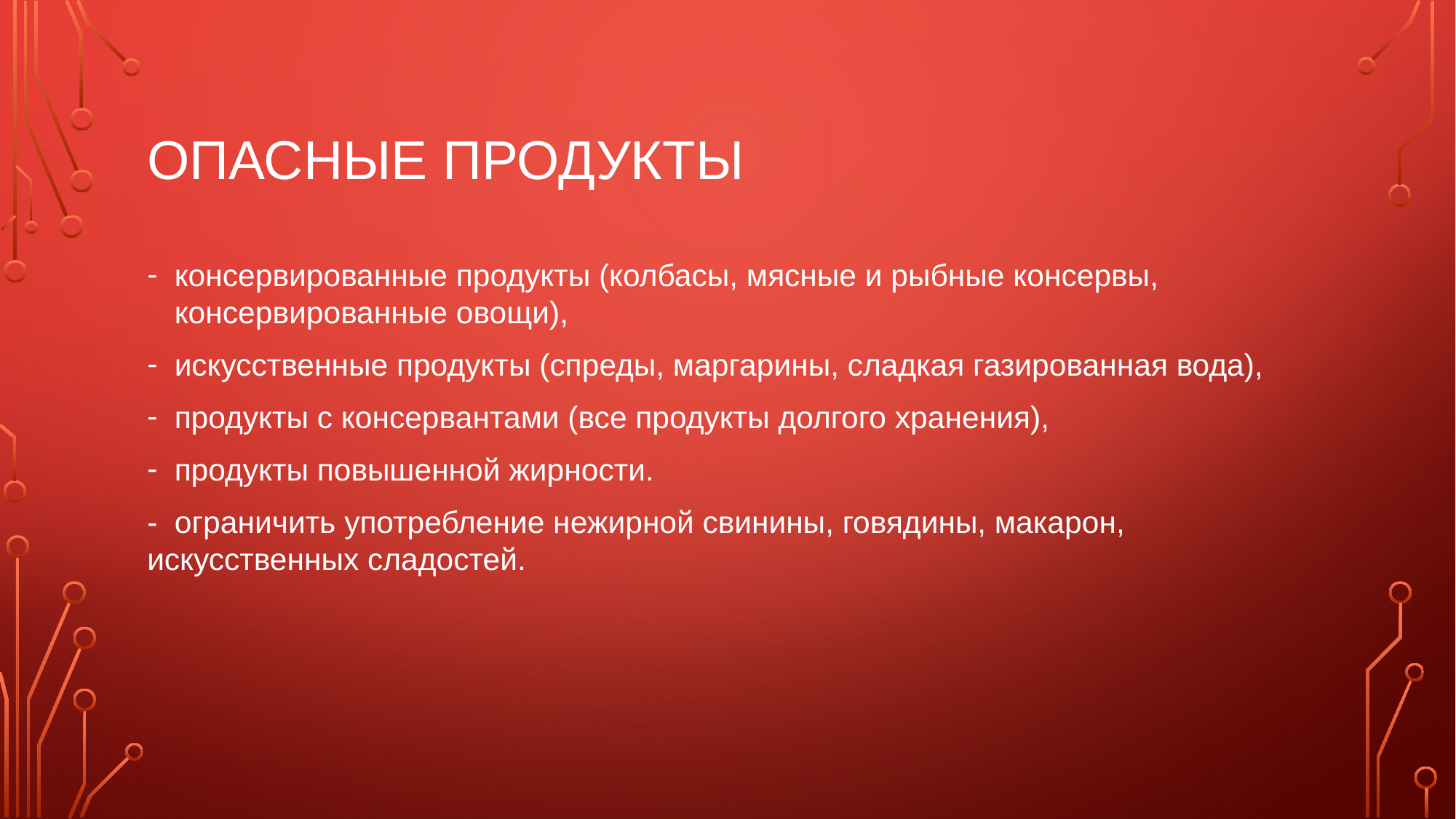

# ОПАСНЫЕ ПРОДУКТЫ
консервированные продукты (колбасы, мясные и рыбные консервы, консервированные овощи),
искусственные продукты (спреды, маргарины, сладкая газированная вода),
продукты с консервантами (все продукты долгого хранения),
продукты повышенной жирности.
-  ограничить употребление нежирной свинины, говядины, макарон, искусственных сладостей.